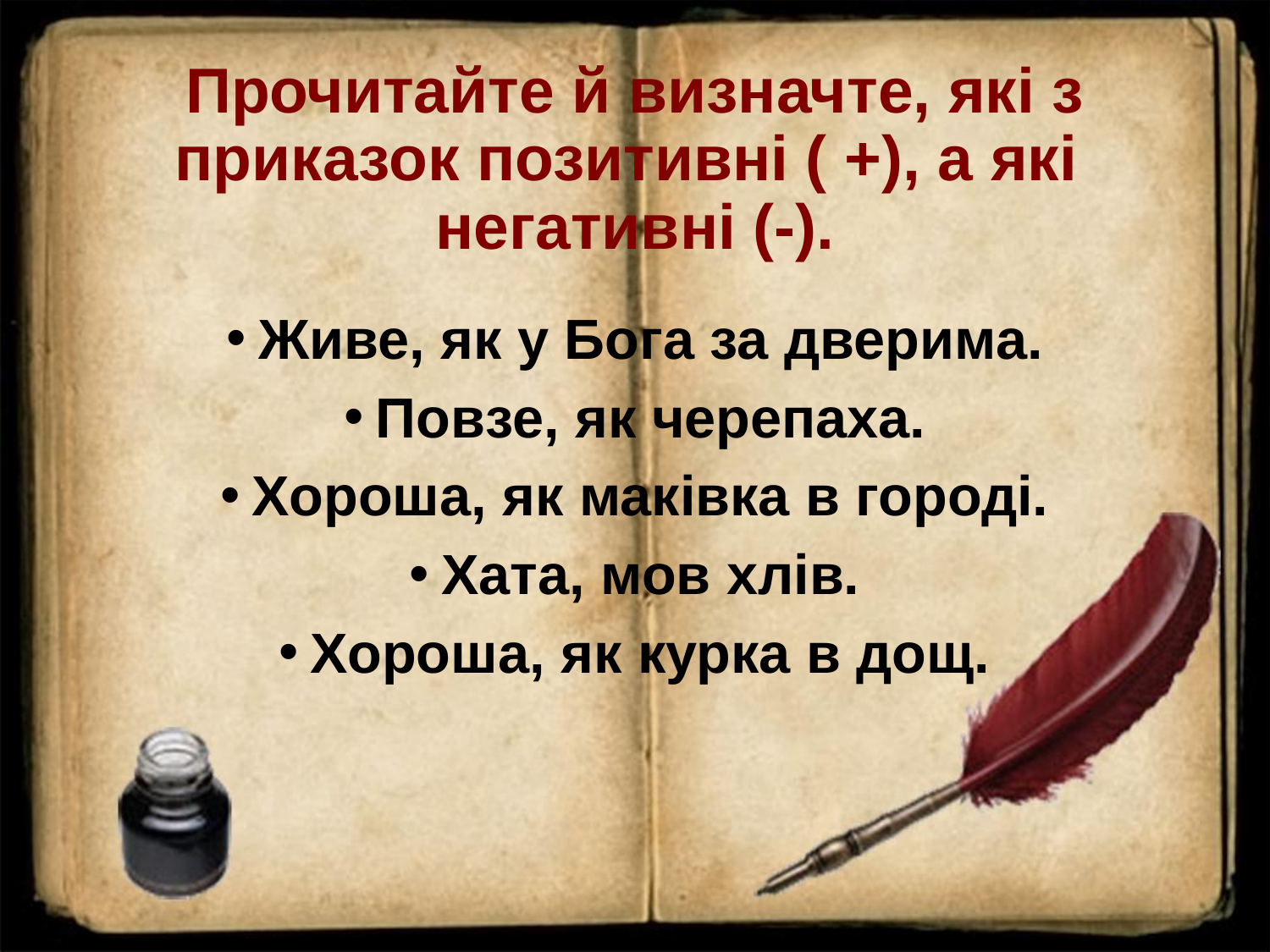

# Прочитайте й визначте, які з приказок позитивні ( +), а які  негативні (-).
Живе, як у Бога за дверима.
Повзе, як черепаха.
Хороша, як маківка в городі.
Хата, мов хлів.
Хороша, як курка в дощ.